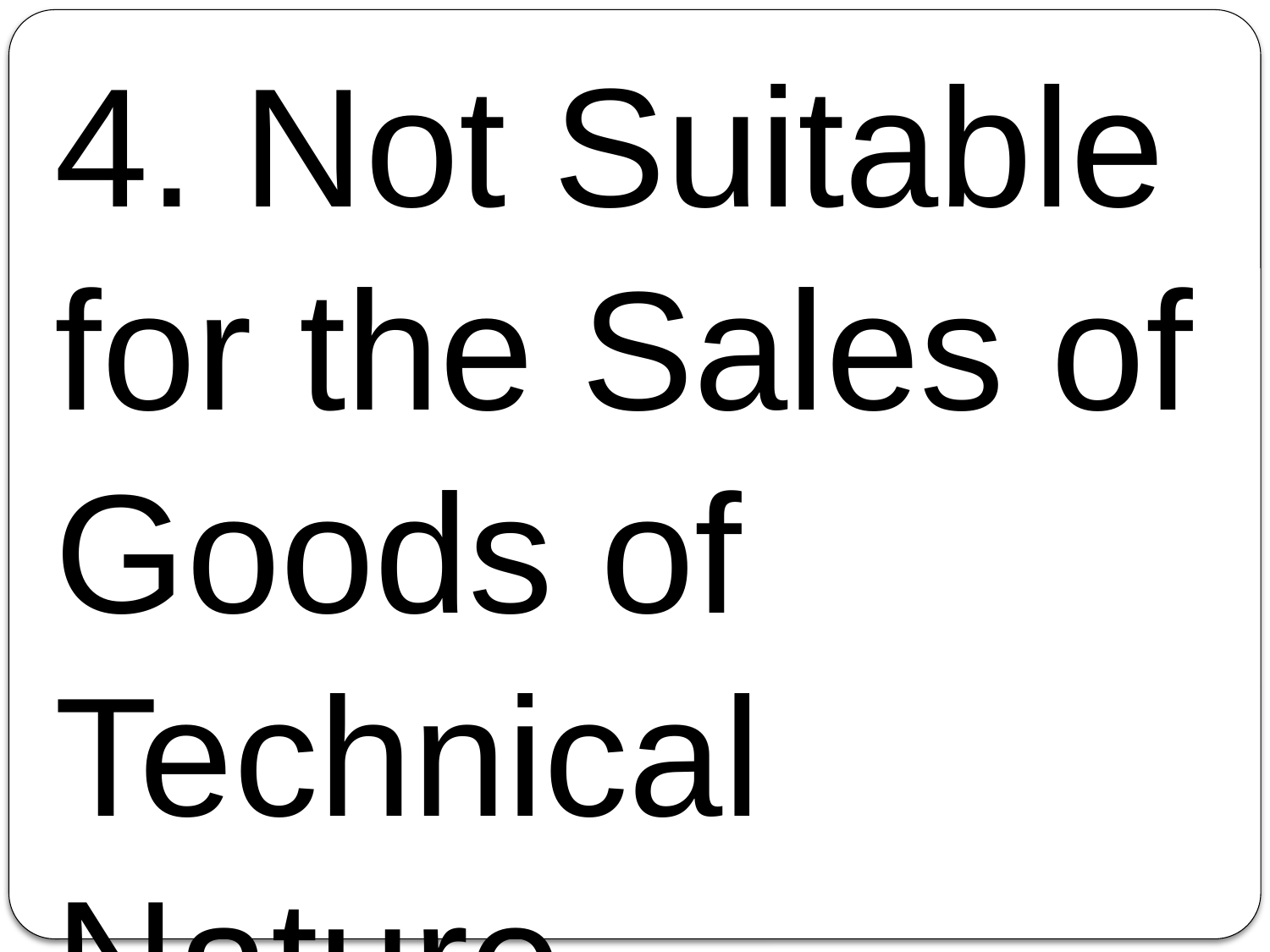

4. Not Suitable for the Sales of Goods of Technical Nature